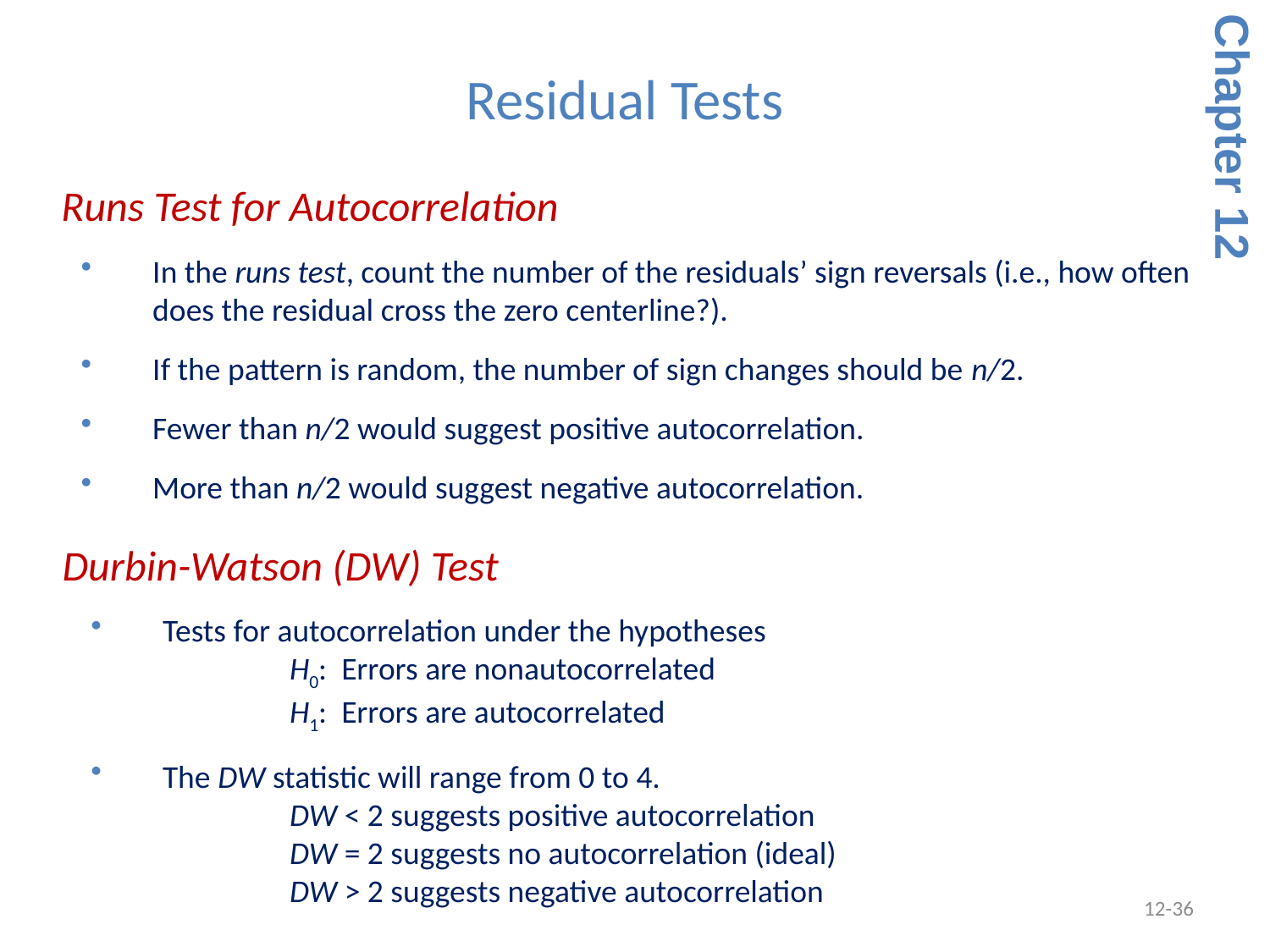

Residual Tests
Chapter 12
 Runs Test for Autocorrelation
In the runs test, count the number of the residuals’ sign reversals (i.e., how often does the residual cross the zero centerline?).
If the pattern is random, the number of sign changes should be n/2.
Fewer than n/2 would suggest positive autocorrelation.
More than n/2 would suggest negative autocorrelation.
 Durbin-Watson (DW) Test
Tests for autocorrelation under the hypotheses
	H0:  Errors are nonautocorrelated
	H1:  Errors are autocorrelated
The DW statistic will range from 0 to 4.
	DW < 2 suggests positive autocorrelation
	DW = 2 suggests no autocorrelation (ideal)
	DW > 2 suggests negative autocorrelation
12-36